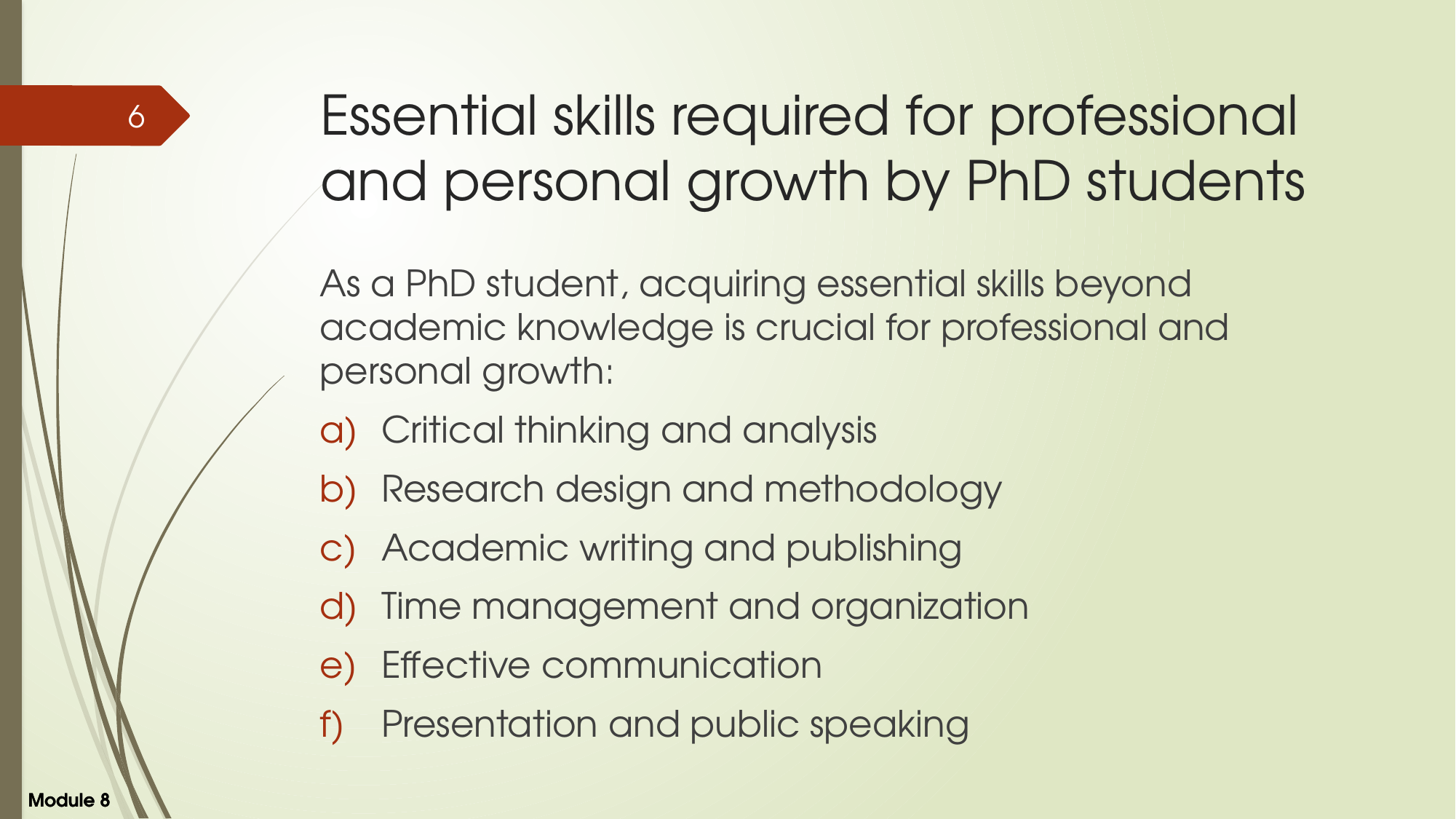

# Essential skills required for professional and personal growth by PhD students
6
As a PhD student, acquiring essential skills beyond academic knowledge is crucial for professional and personal growth:
Critical thinking and analysis
Research design and methodology
Academic writing and publishing
Time management and organization
Effective communication
Presentation and public speaking